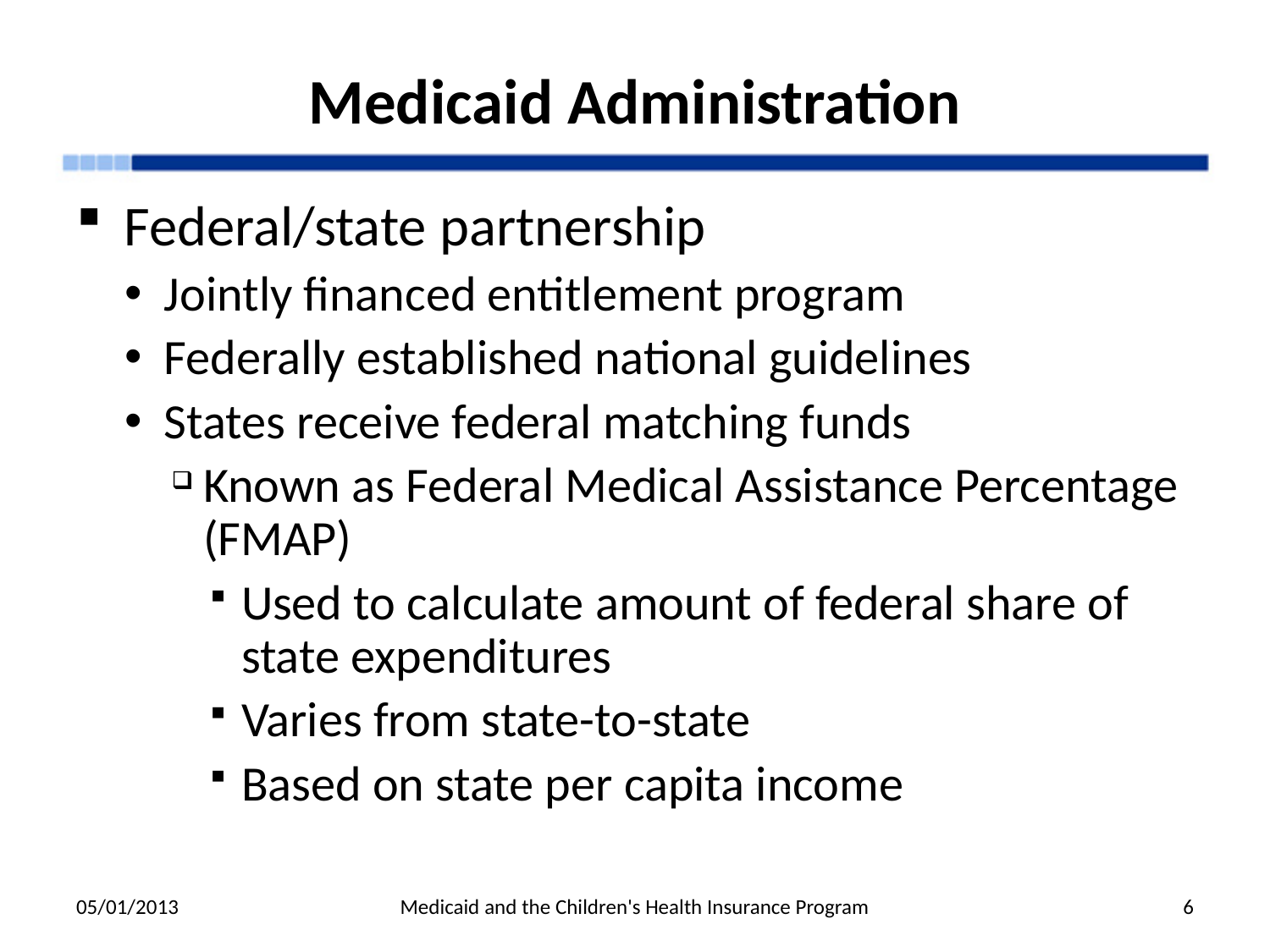

# Medicaid Administration
Federal/state partnership
Jointly financed entitlement program
Federally established national guidelines
States receive federal matching funds
Known as Federal Medical Assistance Percentage (FMAP)
Used to calculate amount of federal share of state expenditures
Varies from state-to-state
Based on state per capita income

05/01/2013
Medicaid and the Children's Health Insurance Program
6